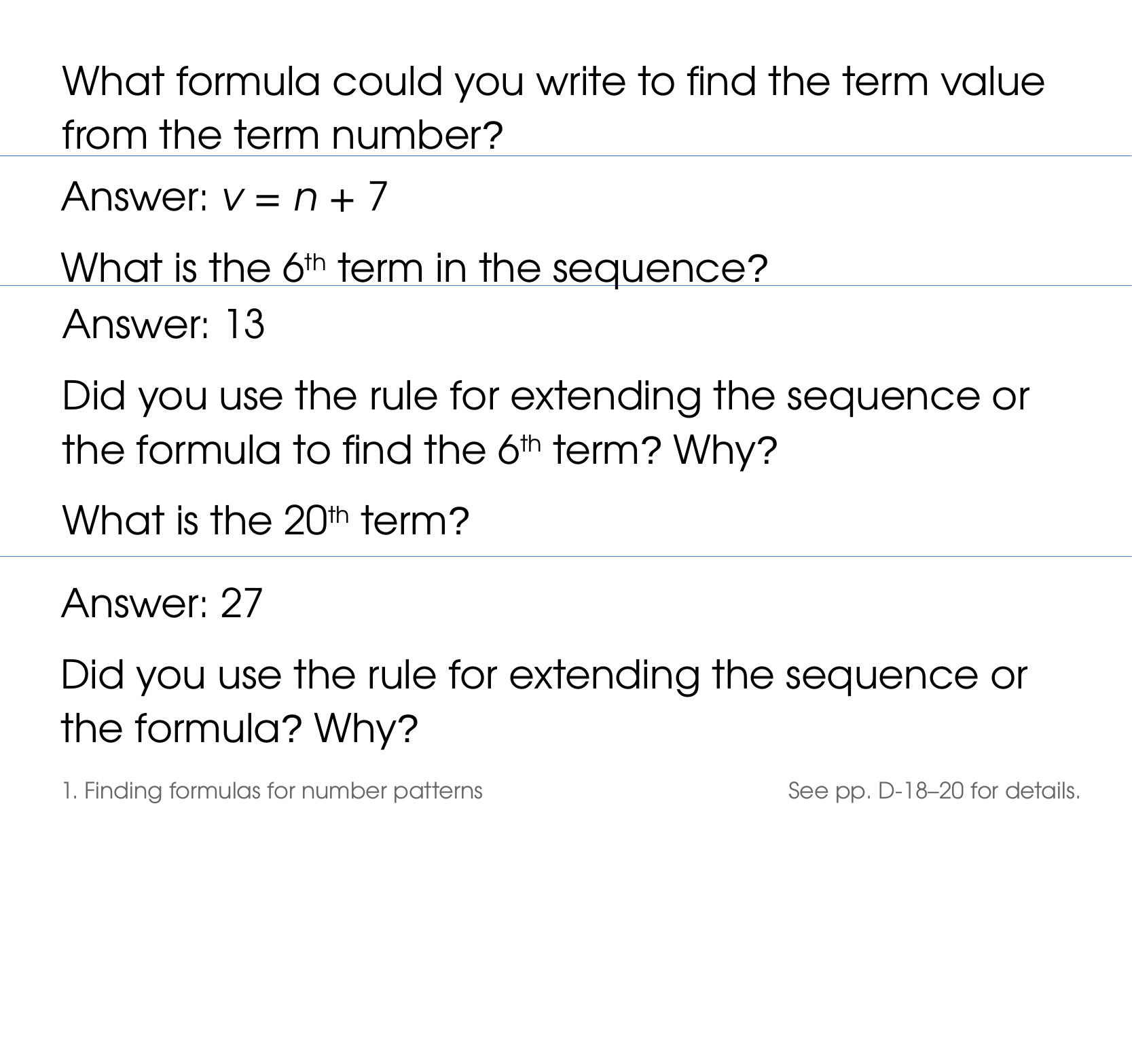

What formula could you write to find the term value from the term number? ​
Answer: v = n + 7
What is the 6th term in the sequence?
Answer: 13
Did you use the rule for extending the sequence or
​the formula to find the 6th term? Why?
What is the 20th term?
Answer: 27
Did you use the rule for extending the sequence or ​the formula? Why?
1. Finding formulas for number patterns
See pp. D-18–20 for details.